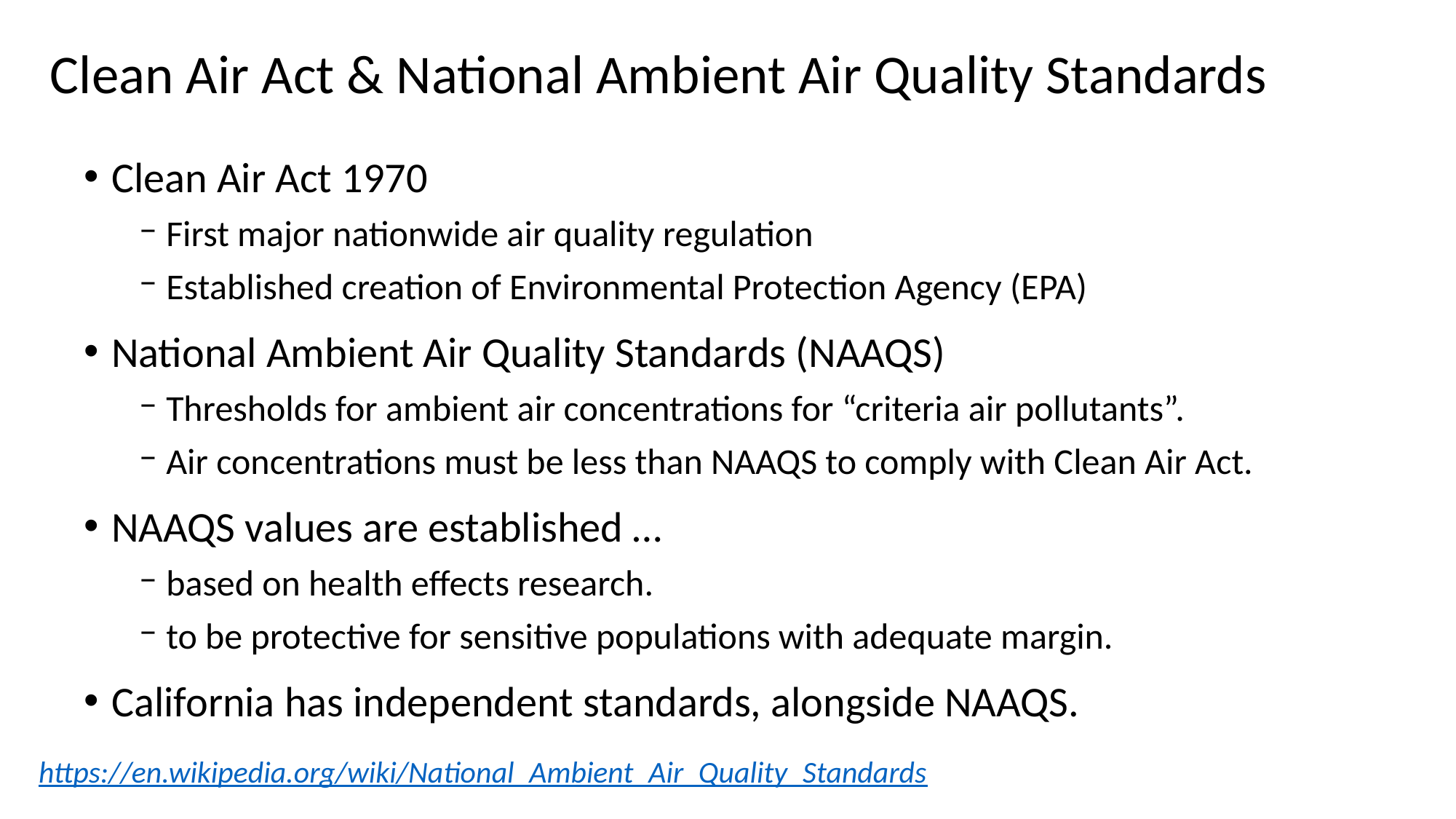

# Clean Air Act & National Ambient Air Quality Standards
Clean Air Act 1970
First major nationwide air quality regulation
Established creation of Environmental Protection Agency (EPA)
National Ambient Air Quality Standards (NAAQS)
Thresholds for ambient air concentrations for “criteria air pollutants”.
Air concentrations must be less than NAAQS to comply with Clean Air Act.
NAAQS values are established …
based on health effects research.
to be protective for sensitive populations with adequate margin.
California has independent standards, alongside NAAQS.
https://en.wikipedia.org/wiki/National_Ambient_Air_Quality_Standards